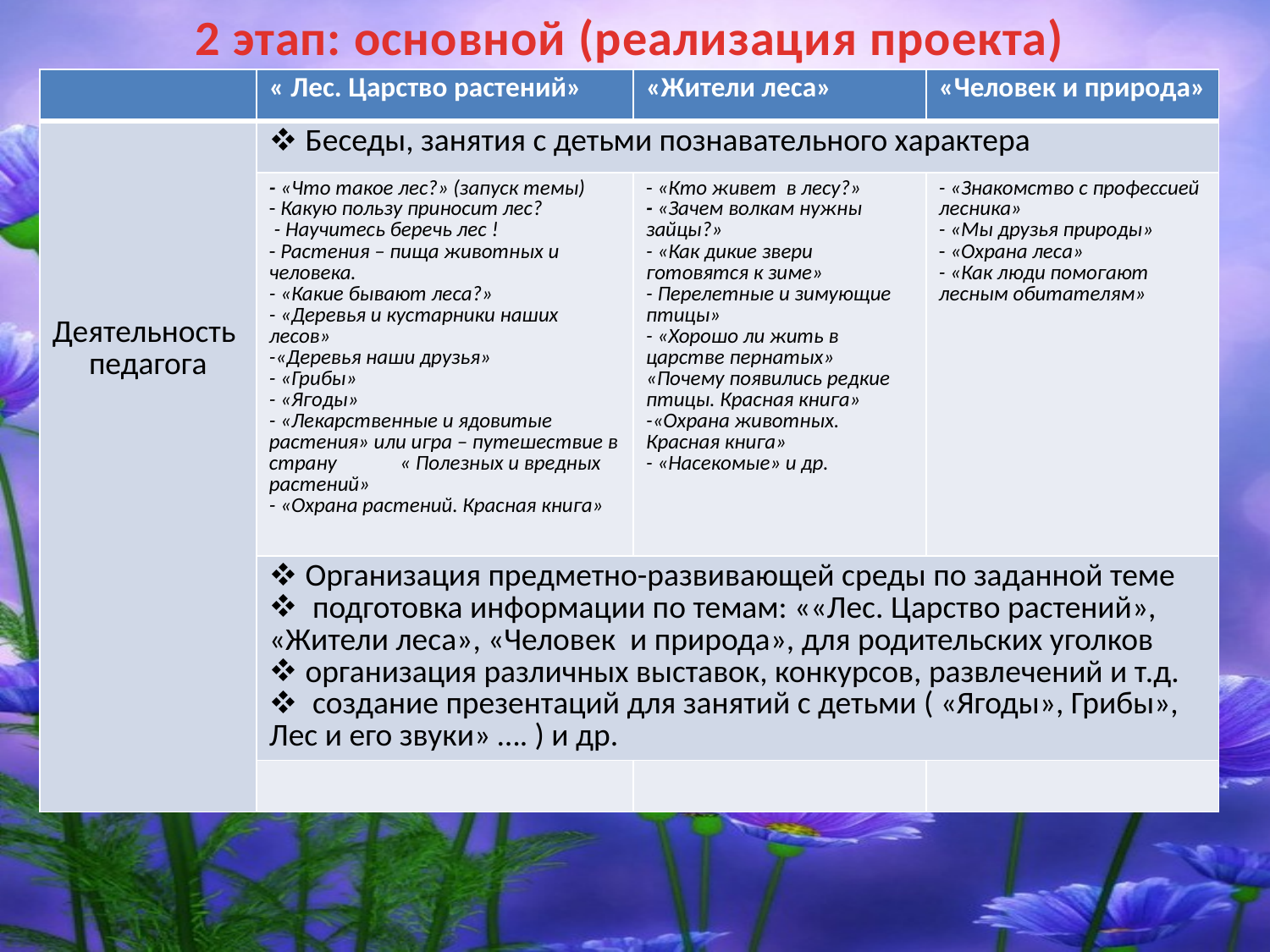

2 этап: основной (реализация проекта)
|  | « Лес. Царство растений» | «Жители леса» | «Человек и природа» |
| --- | --- | --- | --- |
| Деятельность педагога | Беседы, занятия с детьми познавательного характера |  |  |
|  | - «Что такое лес?» (запуск темы) - Какую пользу приносит лес? - Научитесь беречь лес ! - Растения – пища животных и человека. - «Какие бывают леса?» - «Деревья и кустарники наших лесов» -«Деревья наши друзья» - «Грибы» - «Ягоды» - «Лекарственные и ядовитые растения» или игра – путешествие в страну « Полезных и вредных растений» - «Охрана растений. Красная книга» | - «Кто живет в лесу?» - «Зачем волкам нужны зайцы?» - «Как дикие звери готовятся к зиме» - Перелетные и зимующие птицы» - «Хорошо ли жить в царстве пернатых» «Почему появились редкие птицы. Красная книга» -«Охрана животных. Красная книга» - «Насекомые» и др. | - «Знакомство с профессией лесника» - «Мы друзья природы» - «Охрана леса» - «Как люди помогают лесным обитателям» |
|  | Организация предметно-развивающей среды по заданной теме подготовка информации по темам: ««Лес. Царство растений», «Жители леса», «Человек и природа», для родительских уголков организация различных выставок, конкурсов, развлечений и т.д. создание презентаций для занятий с детьми ( «Ягоды», Грибы», Лес и его звуки» …. ) и др. |  |  |
|  |  |  |  |